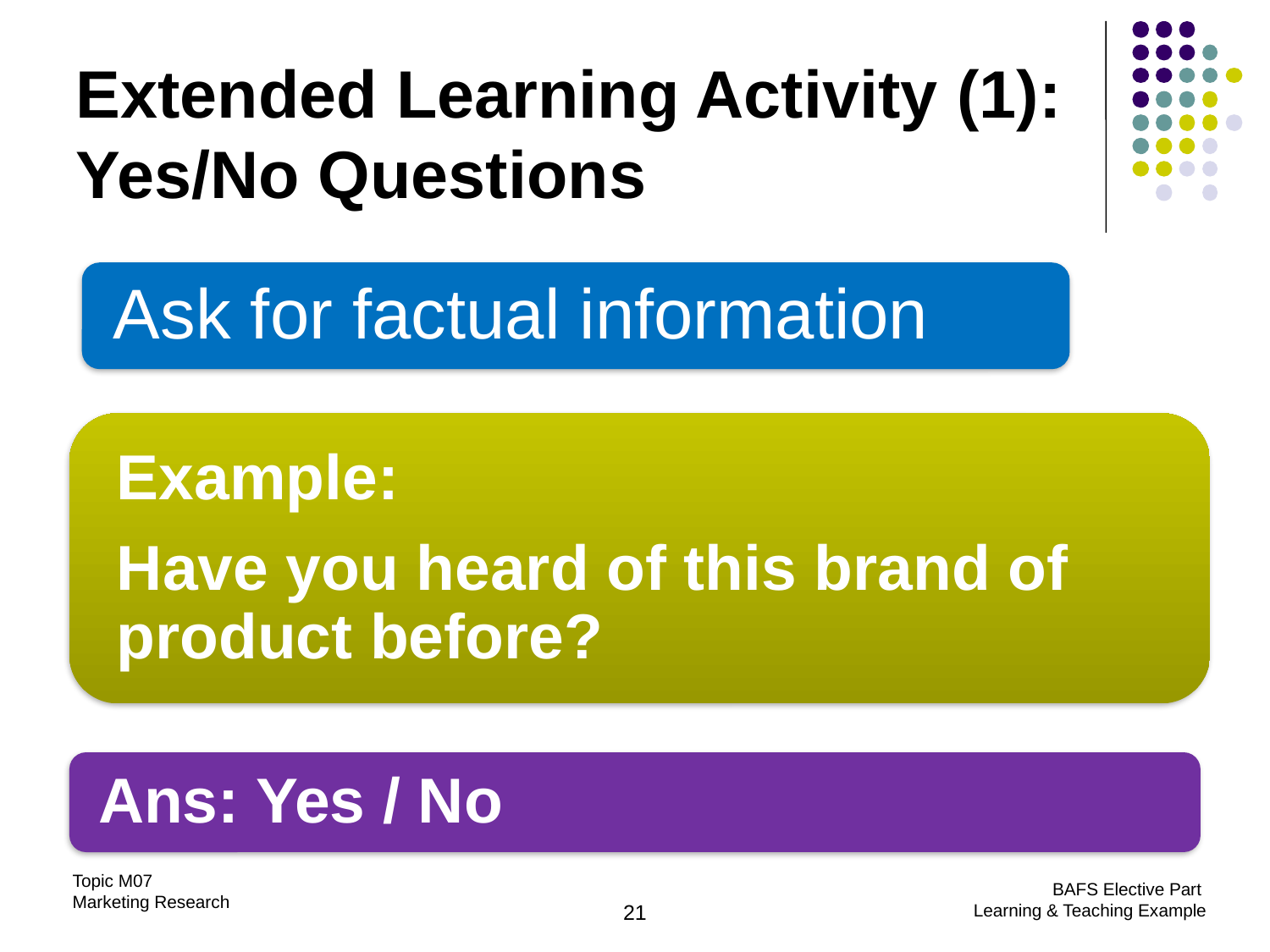

# Extended Learning Activity (1): Yes/No Questions
Ask for factual information
Example:
Have you heard of this brand of product before?
Ans: Yes / No

21